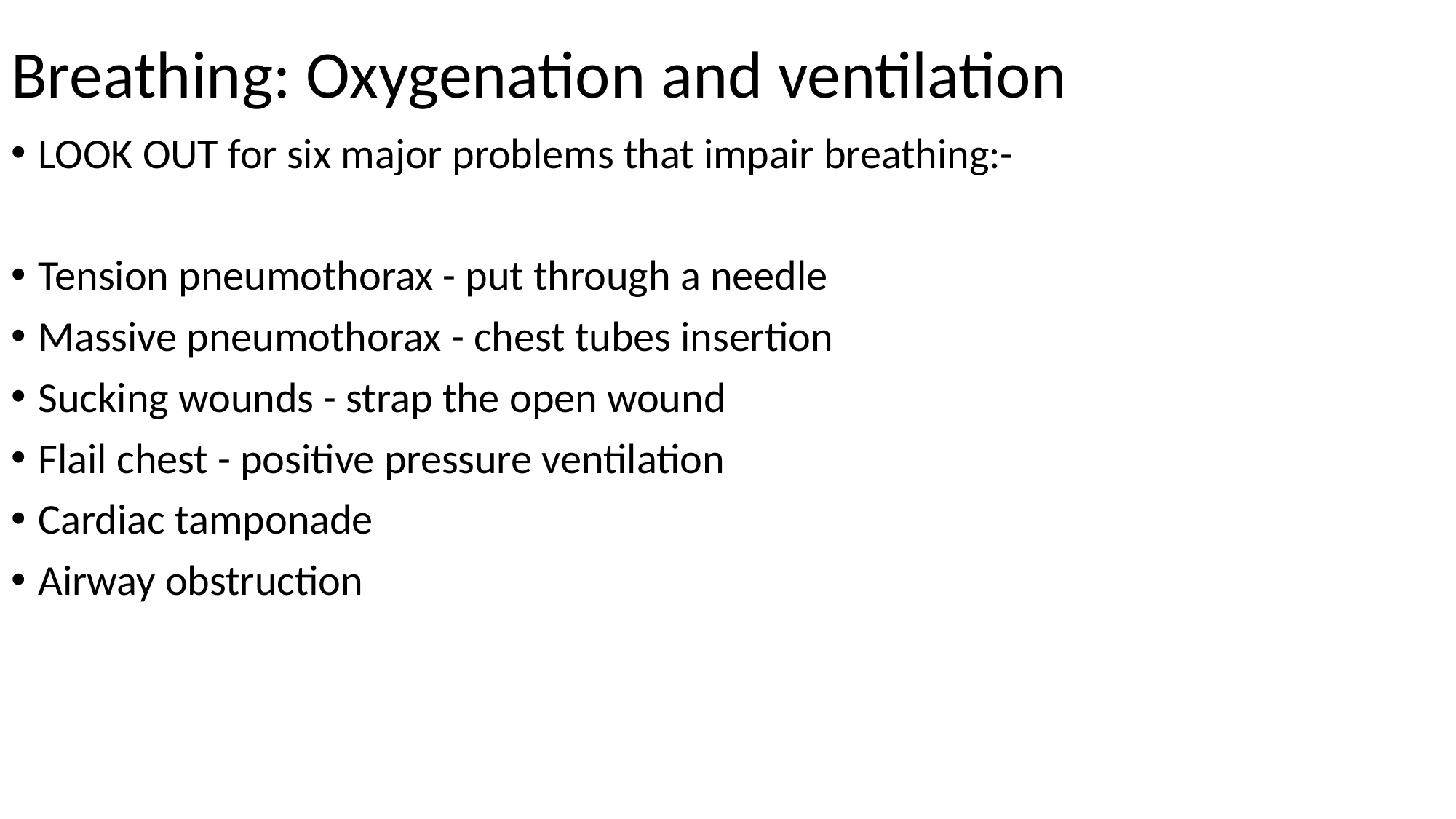

# Breathing: Oxygenation and ventilation
LOOK OUT for six major problems that impair breathing:-

Tension pneumothorax - put through a needle
Massive pneumothorax - chest tubes insertion
Sucking wounds - strap the open wound
Flail chest - positive pressure ventilation
Cardiac tamponade
Airway obstruction